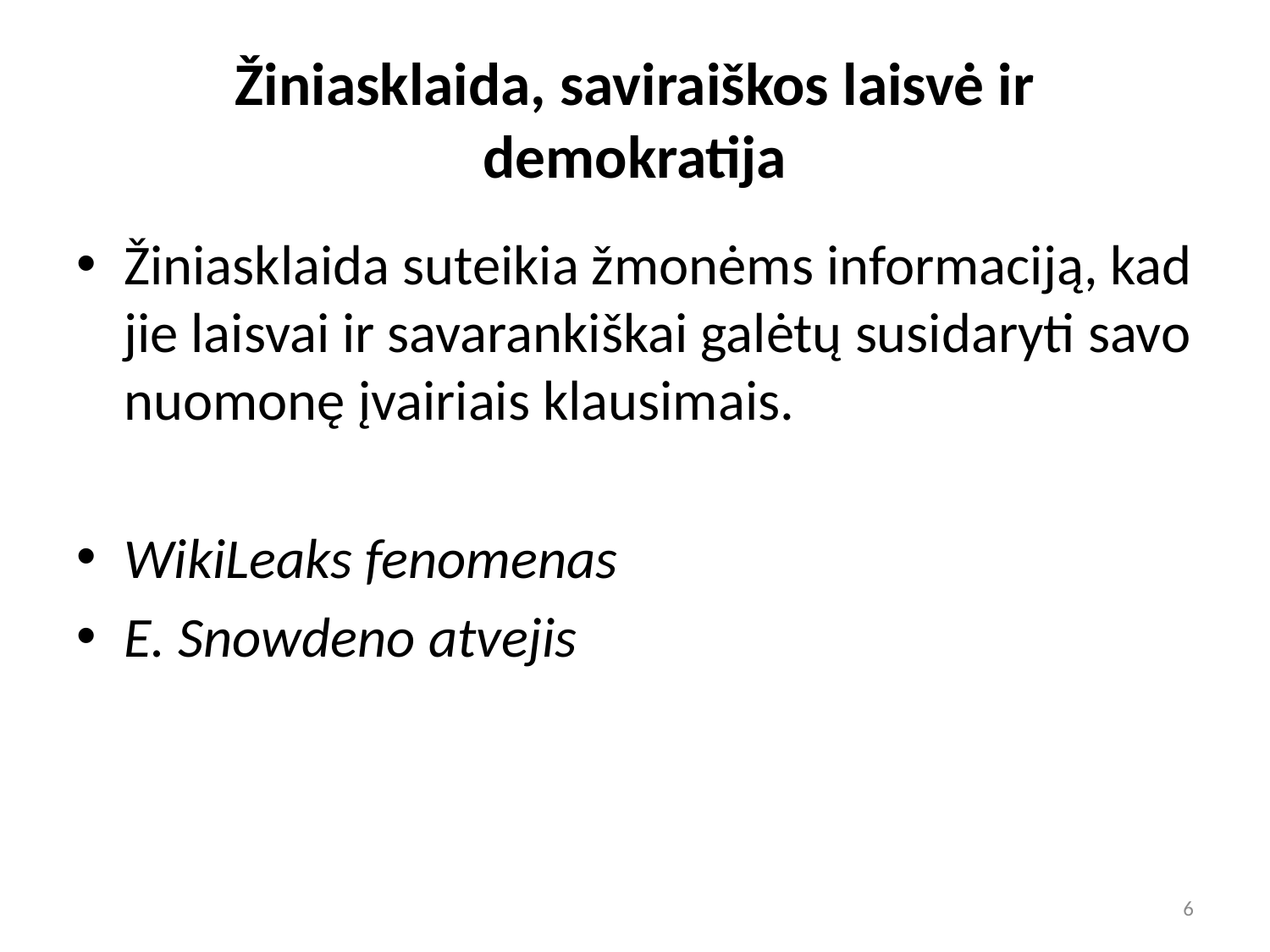

# Žiniasklaida, saviraiškos laisvė ir demokratija
Žiniasklaida suteikia žmonėms informaciją, kad jie laisvai ir savarankiškai galėtų susidaryti savo nuomonę įvairiais klausimais.

WikiLeaks fenomenas
E. Snowdeno atvejis

6